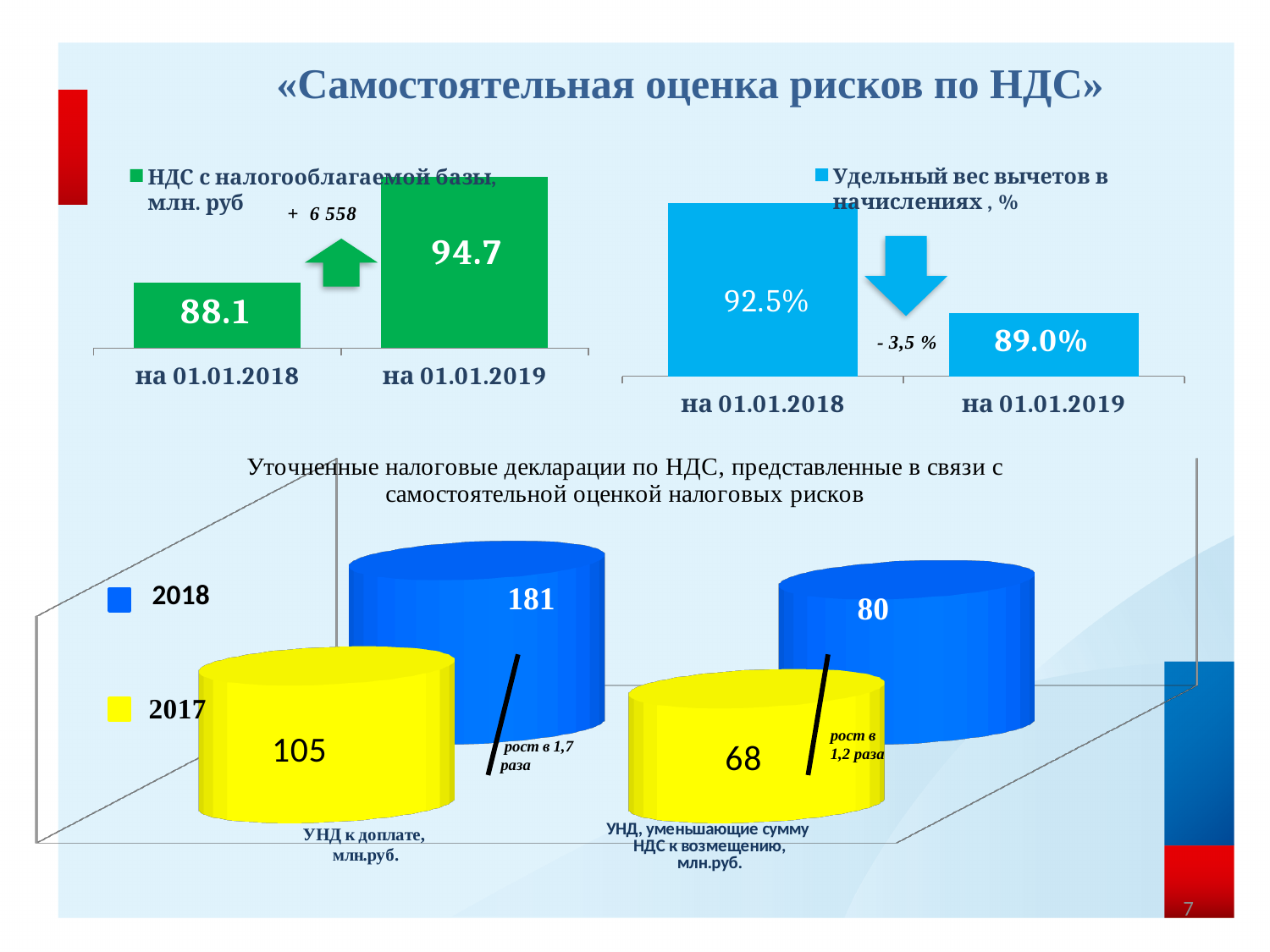

«Самостоятельная оценка рисков по НДС»

### Chart

| Category | НДС с налогооблагаемой базы, млн. руб |
|---|---|
| на 01.01.2018 | 88.1 |
| на 01.01.2019 | 94.7 |

### Chart

| Category | Удельный вес вычетов в начислениях , % |
|---|---|
| на 01.01.2018 | 0.925 |
| на 01.01.2019 | 0.89 |

[unsupported chart]

7